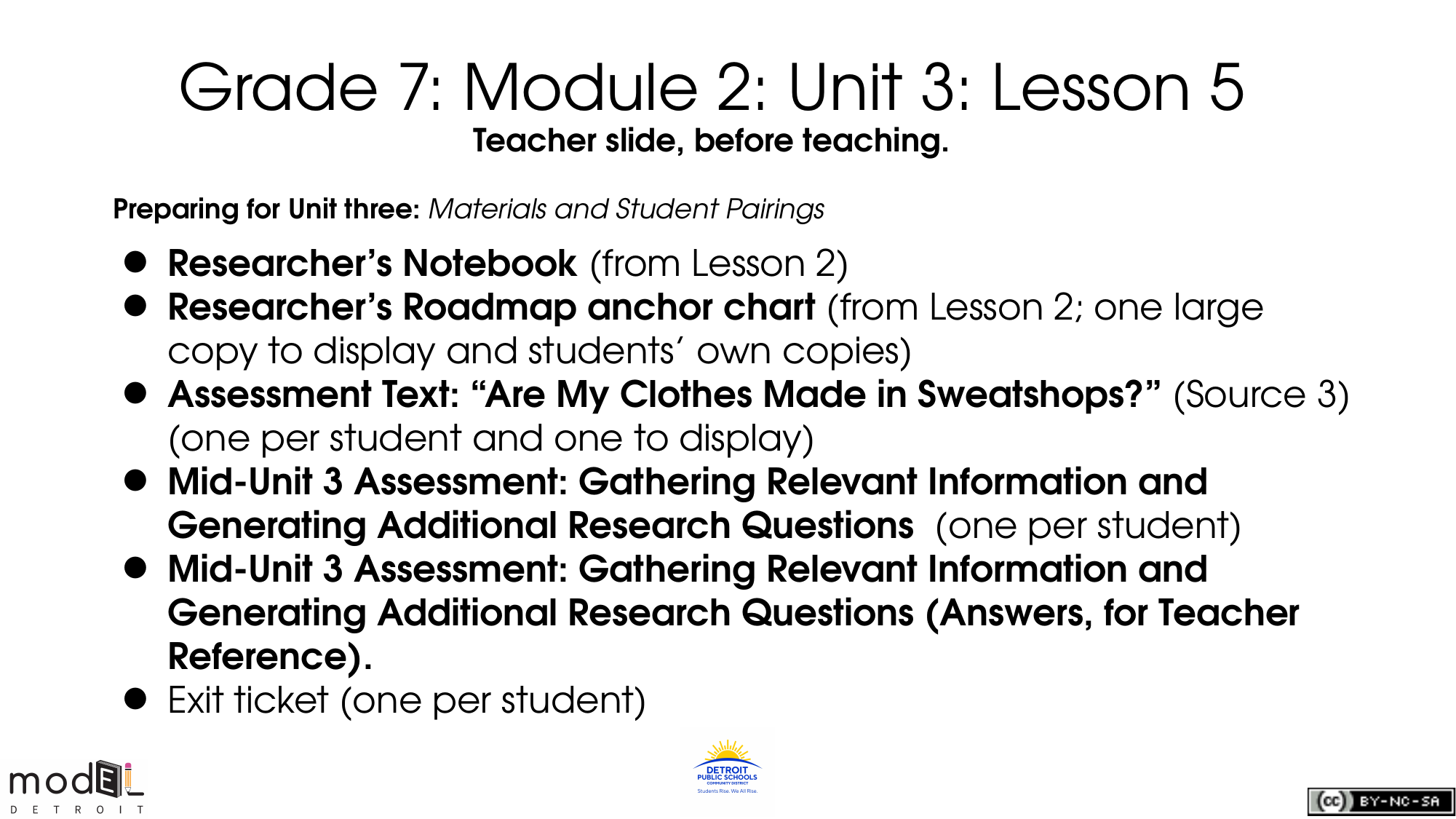

# Grade 7: Module 2: Unit 3: Lesson 5
Teacher slide, before teaching.
Preparing for Unit three: Materials and Student Pairings
Researcher’s Notebook (from Lesson 2)
Researcher’s Roadmap anchor chart (from Lesson 2; one large copy to display and students’ own copies)
Assessment Text: “Are My Clothes Made in Sweatshops?” (Source 3) (one per student and one to display)
Mid-Unit 3 Assessment: Gathering Relevant Information and Generating Additional Research Questions  (one per student)
Mid-Unit 3 Assessment: Gathering Relevant Information and Generating Additional Research Questions (Answers, for Teacher Reference).
Exit ticket (one per student)